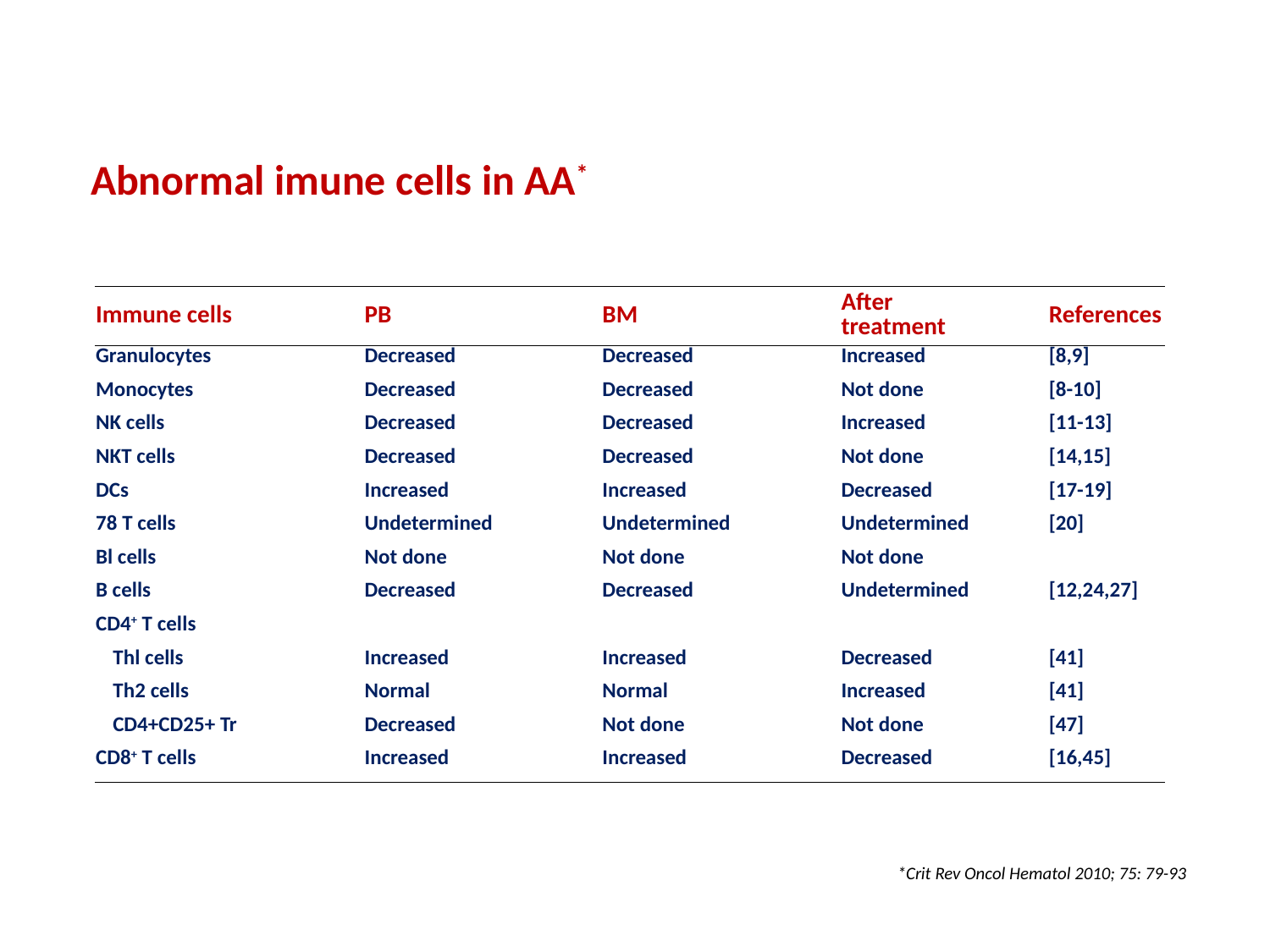

Abnormal imune cells in AA*
| Immune cells | PB | BM | After treatment | References |
| --- | --- | --- | --- | --- |
| Granulocytes | Decreased | Decreased | Increased | [8,9] |
| Monocytes | Decreased | Decreased | Not done | [8-10] |
| NK cells | Decreased | Decreased | Increased | [11-13] |
| NKT cells | Decreased | Decreased | Not done | [14,15] |
| DCs | Increased | Increased | Decreased | [17-19] |
| 78 T cells | Undetermined | Undetermined | Undetermined | [20] |
| Bl cells | Not done | Not done | Not done |  |
| B cells | Decreased | Decreased | Undetermined | [12,24,27] |
| CD4+ T cells |  |  |  |  |
| Thl cells | Increased | Increased | Decreased | [41] |
| Th2 cells | Normal | Normal | Increased | [41] |
| CD4+CD25+ Tr | Decreased | Not done | Not done | [47] |
| CD8+ T cells | Increased | Increased | Decreased | [16,45] |
*Crit Rev Oncol Hematol 2010; 75: 79-93